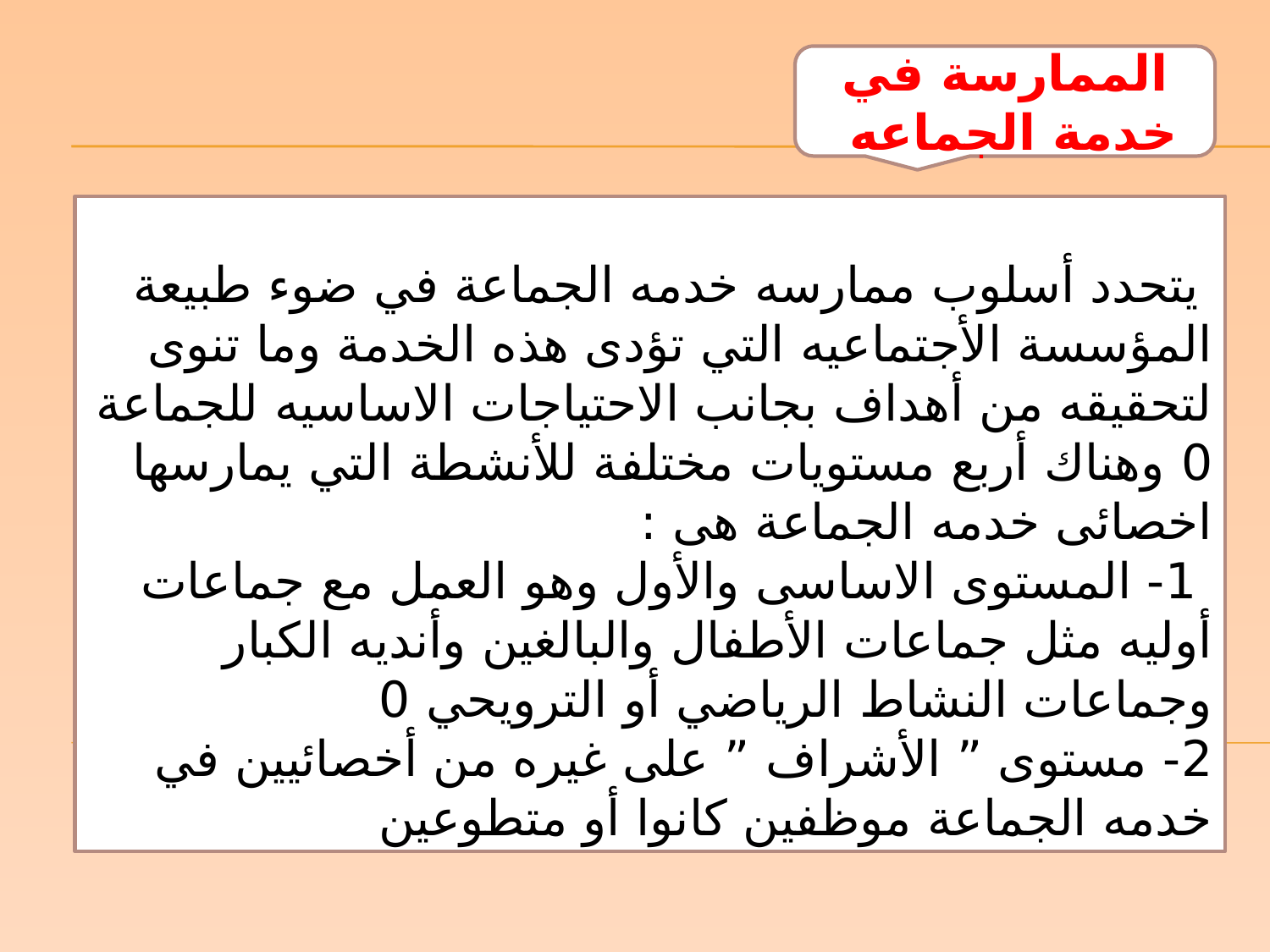

الممارسة في خدمة الجماعه

 يتحدد أسلوب ممارسه خدمه الجماعة في ضوء طبيعة المؤسسة الأجتماعيه التي تؤدى هذه الخدمة وما تنوى لتحقيقه من أهداف بجانب الاحتياجات الاساسيه للجماعة 0 وهناك أربع مستويات مختلفة للأنشطة التي يمارسها اخصائى خدمه الجماعة هى :
 1- المستوى الاساسى والأول وهو العمل مع جماعات أوليه مثل جماعات الأطفال والبالغين وأنديه الكبار وجماعات النشاط الرياضي أو الترويحي 0
2- مستوى ” الأشراف ” على غيره من أخصائيين في خدمه الجماعة موظفين كانوا أو متطوعين